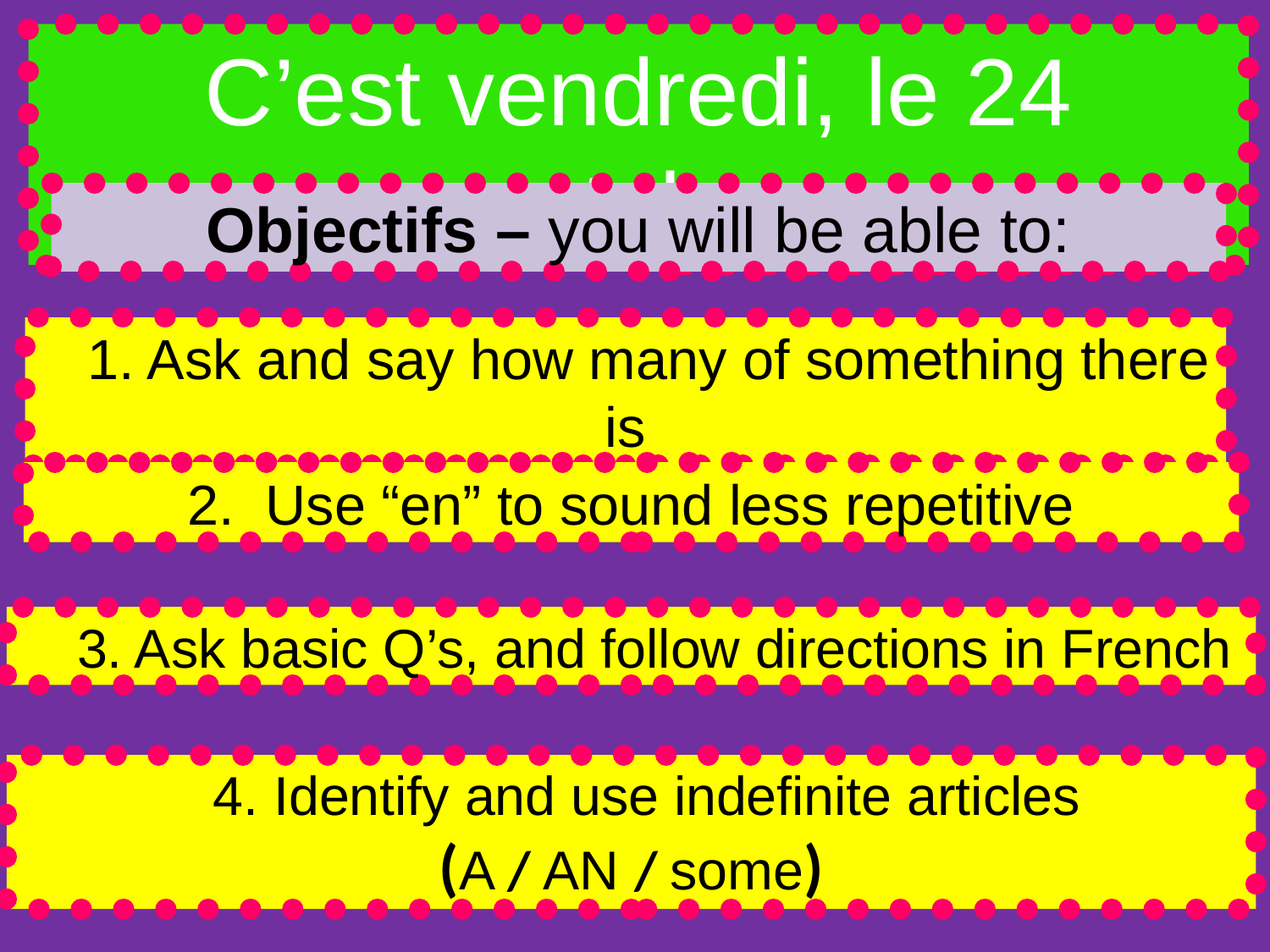

C’est vendredi, le 24 octobre
Objectifs – you will be able to:
   1. Ask and say how many of something there is
2.  Use “en” to sound less repetitive
   3. Ask basic Q’s, and follow directions in French
   4. Identify and use indefinite articles
(A / AN / some)